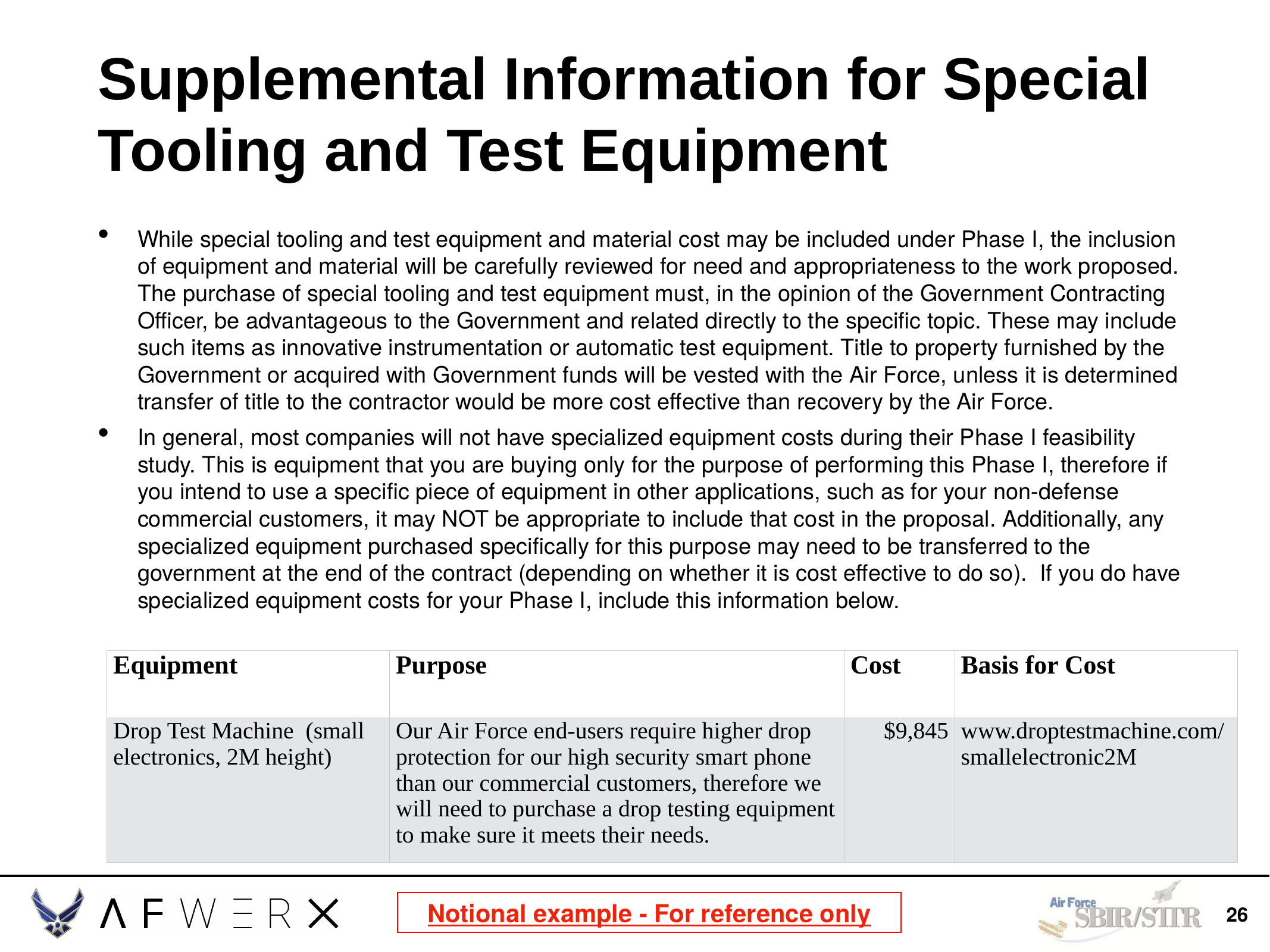

# Supplemental Information for Special Tooling and Test Equipment
While special tooling and test equipment and material cost may be included under Phase I, the inclusion of equipment and material will be carefully reviewed for need and appropriateness to the work proposed. The purchase of special tooling and test equipment must, in the opinion of the Government Contracting Officer, be advantageous to the Government and related directly to the specific topic. These may include such items as innovative instrumentation or automatic test equipment. Title to property furnished by the Government or acquired with Government funds will be vested with the Air Force, unless it is determined transfer of title to the contractor would be more cost effective than recovery by the Air Force.
In general, most companies will not have specialized equipment costs during their Phase I feasibility study. This is equipment that you are buying only for the purpose of performing this Phase I, therefore if you intend to use a specific piece of equipment in other applications, such as for your non-defense commercial customers, it may NOT be appropriate to include that cost in the proposal. Additionally, any specialized equipment purchased specifically for this purpose may need to be transferred to the government at the end of the contract (depending on whether it is cost effective to do so).  If you do have specialized equipment costs for your Phase I, include this information below.

| Equipment | Purpose | Cost | Basis for Cost |
| --- | --- | --- | --- |
| Drop Test Machine (small electronics, 2M height) | Our Air Force end-users require higher drop protection for our high security smart phone than our commercial customers, therefore we will need to purchase a drop testing equipment to make sure it meets their needs. | $9,845 | www.droptestmachine.com/smallelectronic2M |